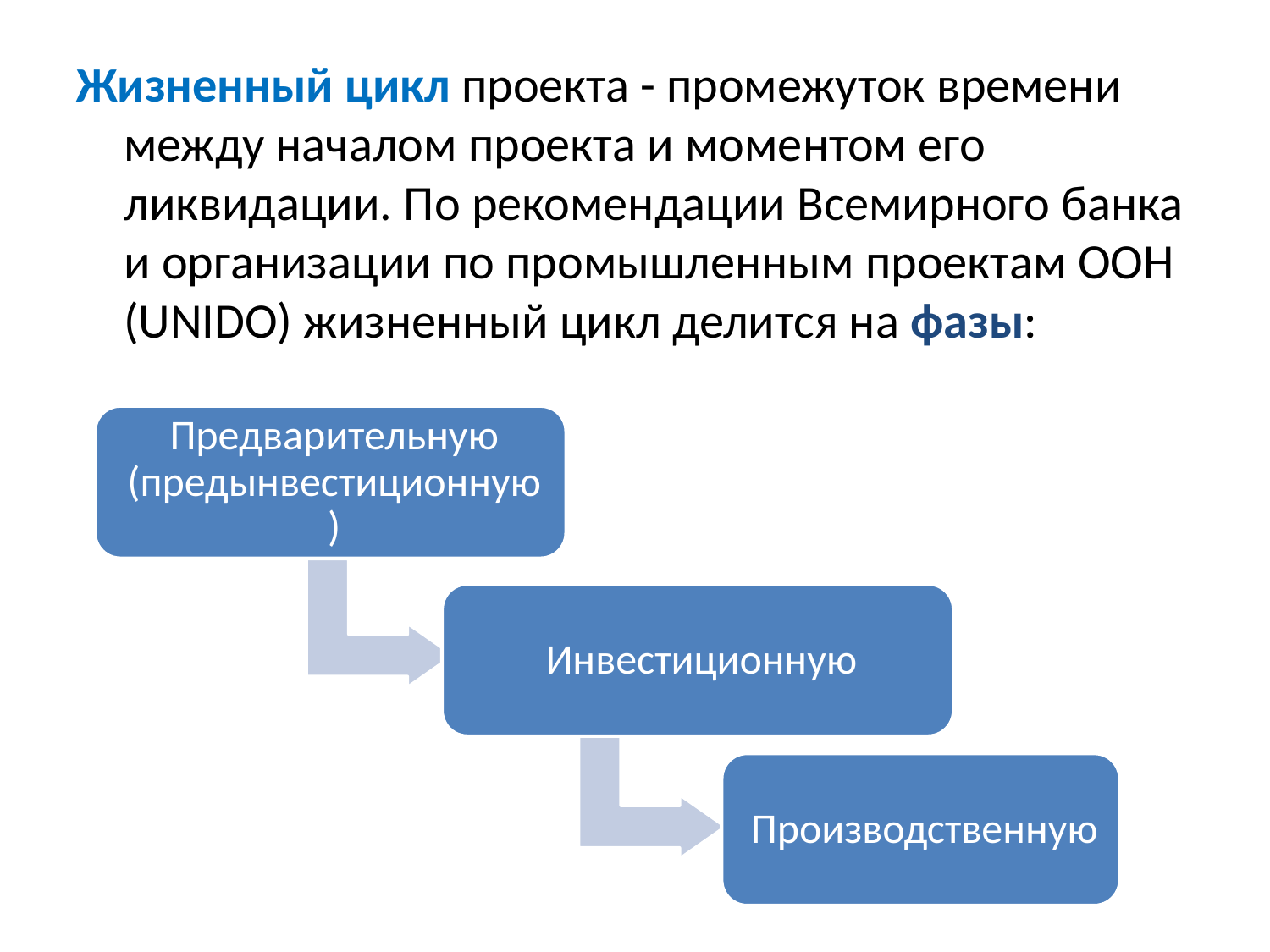

Жизненный цикл проекта - промежуток времени между началом проекта и моментом его ликвидации. По рекомендации Всемирного банка и организации по промышленным проектам ООН (UNIDO) жизненный цикл делится на фазы:

Предварительную (предынвестиционную)
Инвестиционную
Производственную